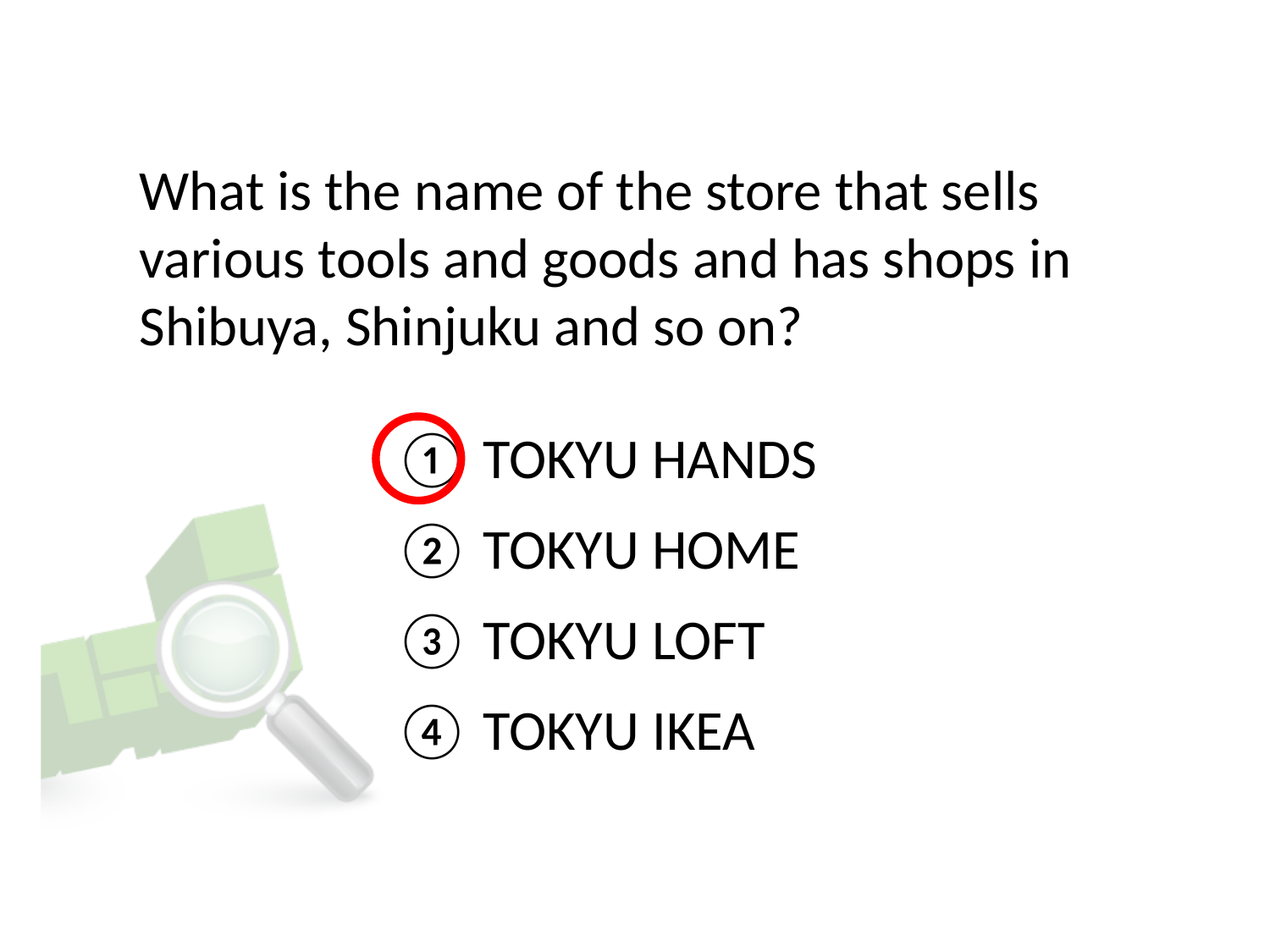

# What is the name of the store that sells various tools and goods and has shops in Shibuya, Shinjuku and so on?
① TOKYU HANDS
② TOKYU HOME
③ TOKYU LOFT
④ TOKYU IKEA